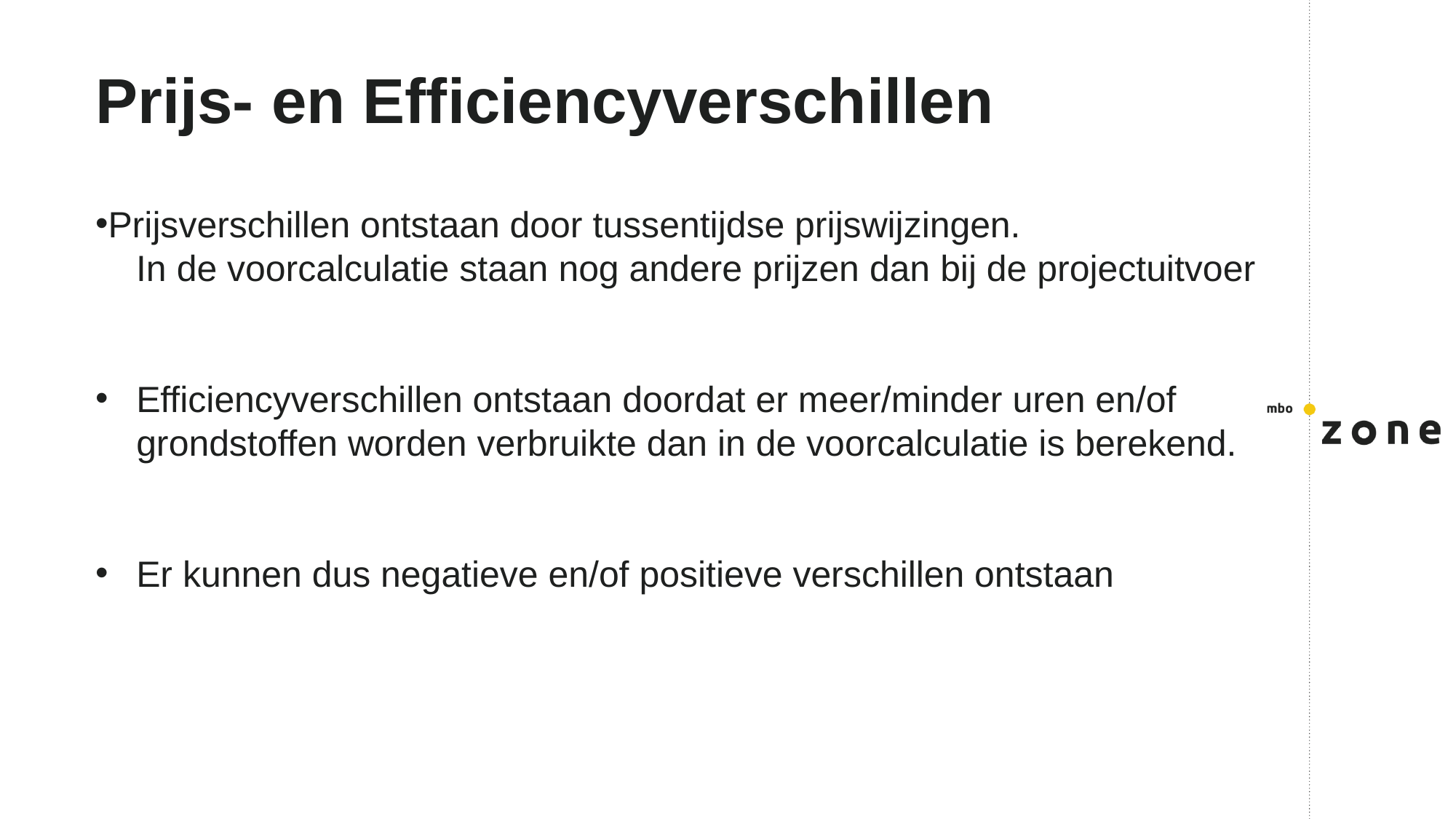

# Prijs- en Efficiencyverschillen
Prijsverschillen ontstaan door tussentijdse prijswijzingen.
    In de voorcalculatie staan nog andere prijzen dan bij de projectuitvoer

Efficiencyverschillen ontstaan doordat er meer/minder uren en/of grondstoffen worden verbruikte dan in de voorcalculatie is berekend.

Er kunnen dus negatieve en/of positieve verschillen ontstaan